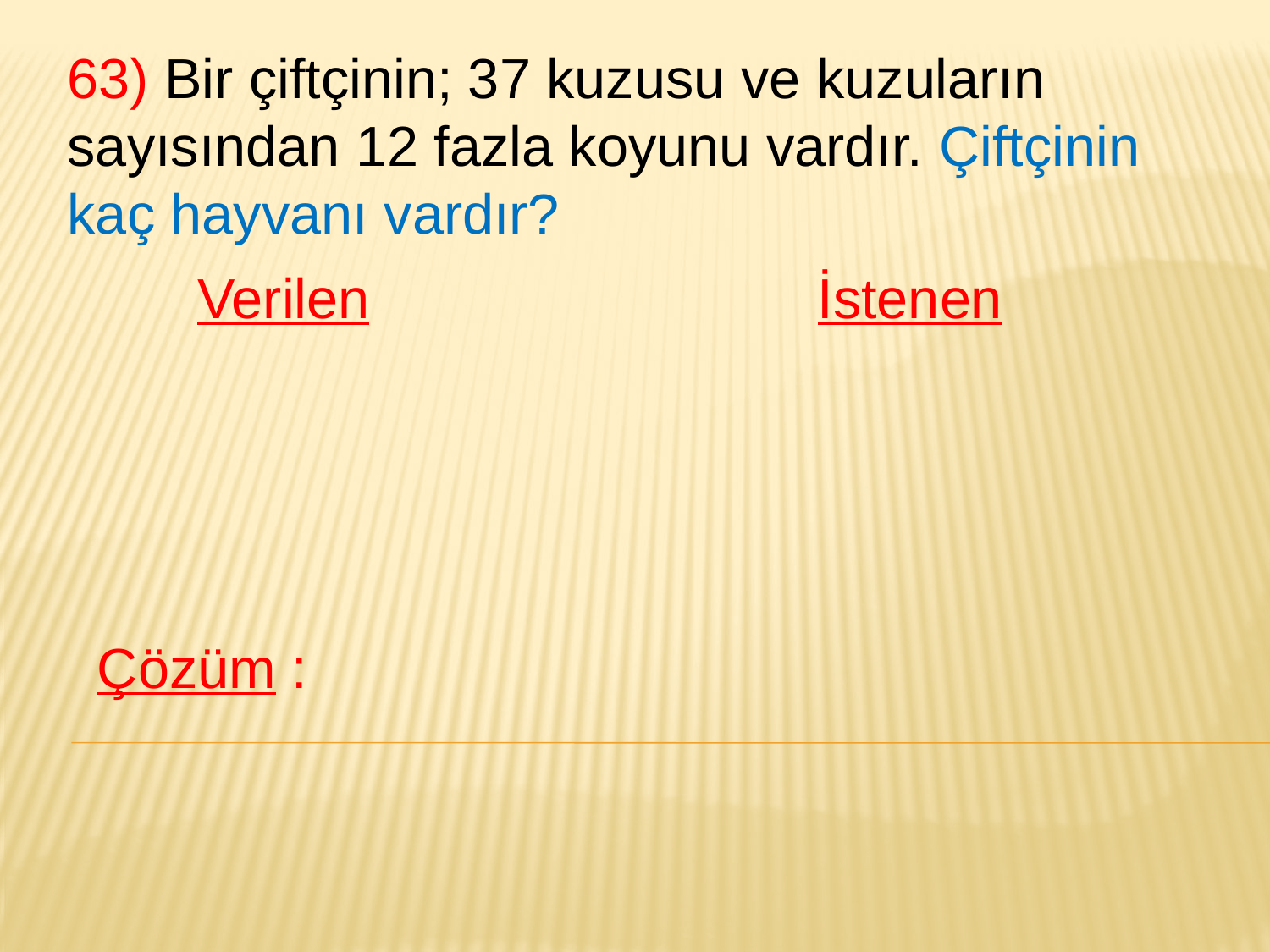

63) Bir çiftçinin; 37 kuzusu ve kuzuların sayısından 12 fazla koyunu vardır. Çiftçinin kaç hayvanı vardır?

Verilen
İstenen
Çözüm :